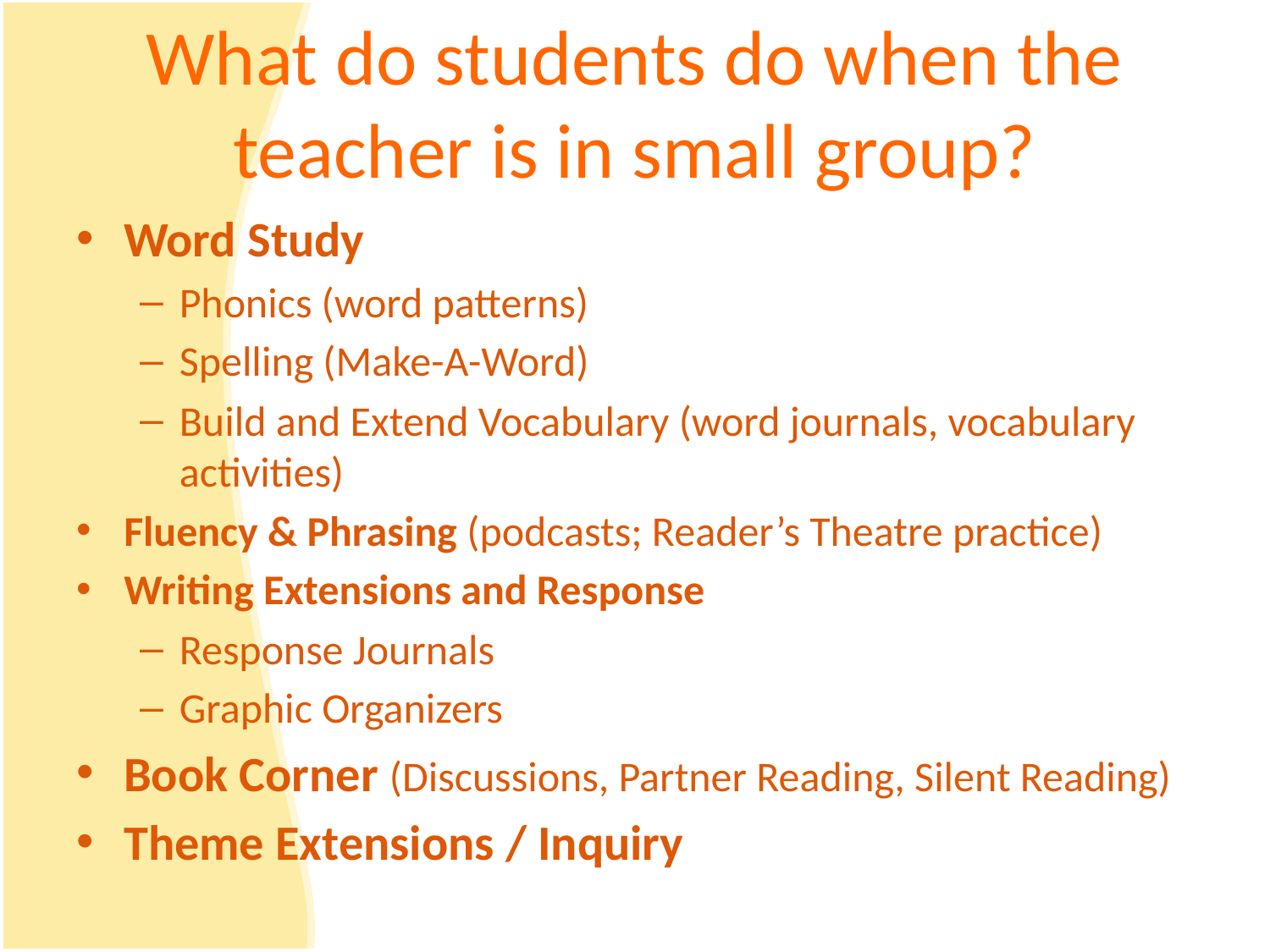

# What do students do when the teacher is in small group?
Word Study
Phonics (word patterns)
Spelling (Make-A-Word)
Build and Extend Vocabulary (word journals, vocabulary activities)
Fluency & Phrasing (podcasts; Reader’s Theatre practice)
Writing Extensions and Response
Response Journals
Graphic Organizers
Book Corner (Discussions, Partner Reading, Silent Reading)
Theme Extensions / Inquiry